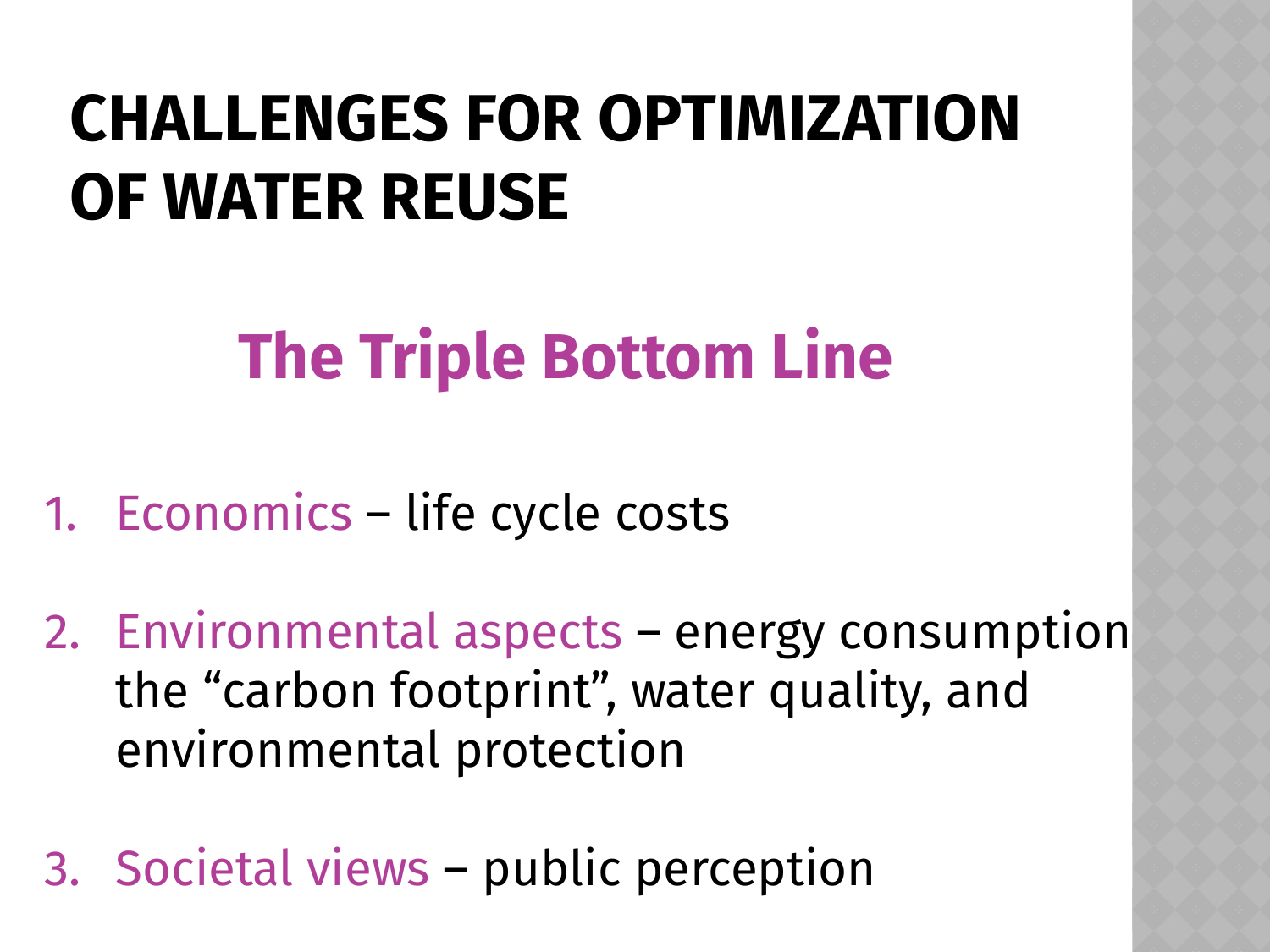

# Challenges for optimization of water Reuse
The Triple Bottom Line
Economics – life cycle costs

Environmental aspects – energy consumption
the “carbon footprint”, water quality, and environmental protection

Societal views – public perception